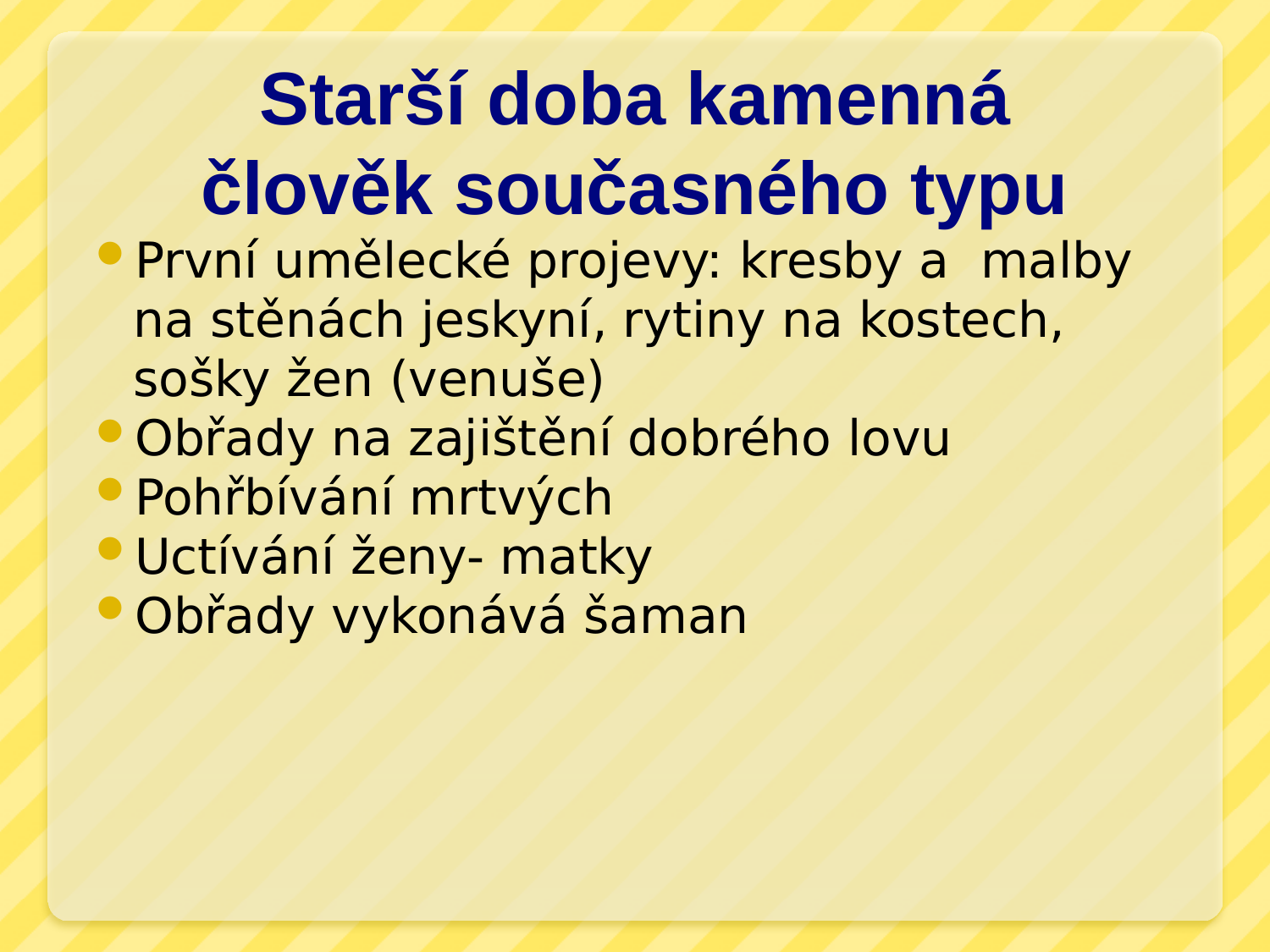

# Starší doba kamenná člověk současného typu
První umělecké projevy: kresby a  malby na stěnách jeskyní, rytiny na kostech, sošky žen (venuše)
Obřady na zajištění dobrého lovu
Pohřbívání mrtvých
Uctívání ženy- matky
Obřady vykonává šaman